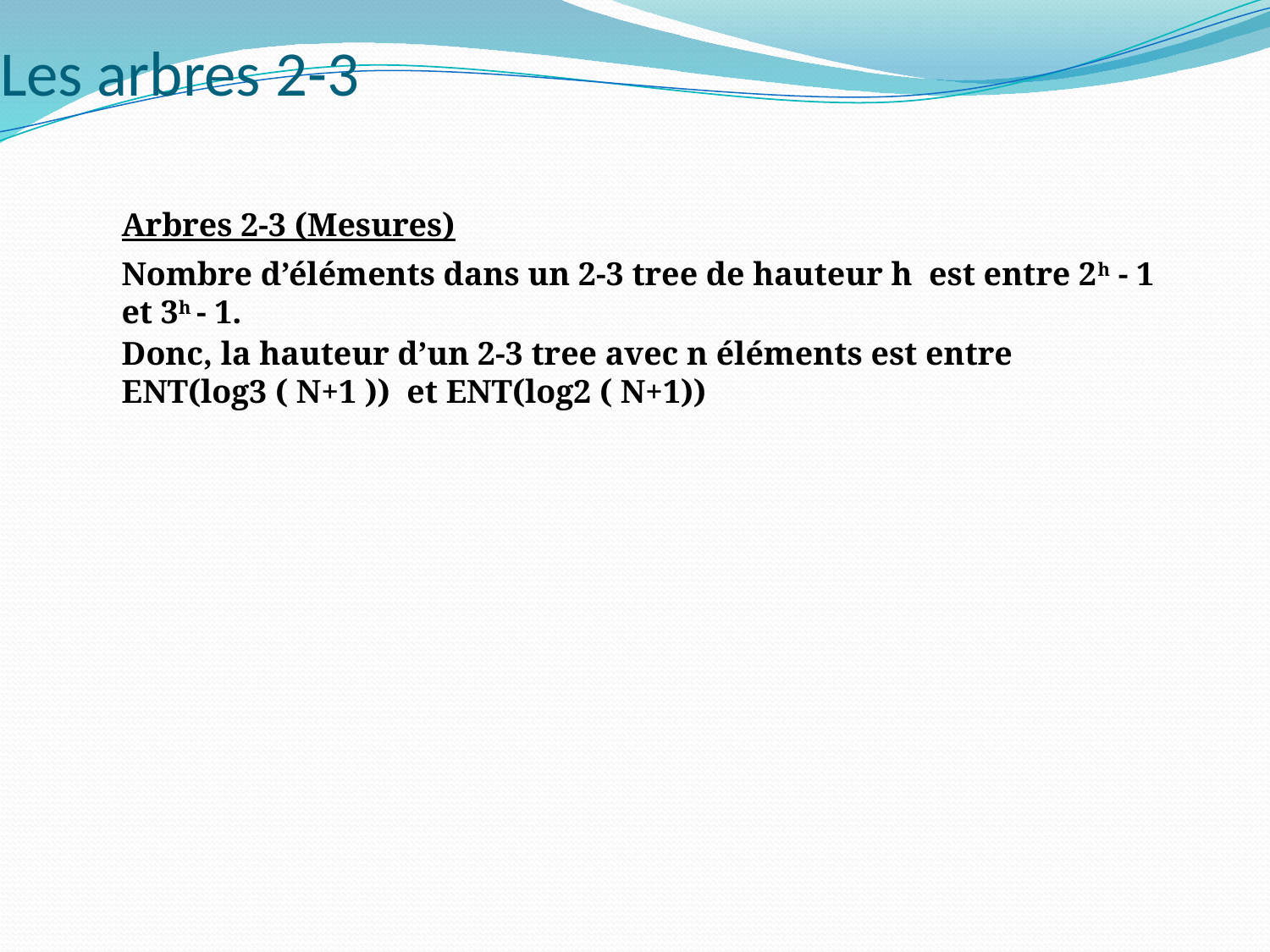

# Les arbres 2-3

Arbres 2-3 (Mesures)
Nombre d’éléments dans un 2-3 tree de hauteur h  est entre 2h - 1 et 3h - 1.
Donc, la hauteur d’un 2-3 tree avec n éléments est entre  ENT(log3 ( N+1 ))  et ENT(log2 ( N+1))